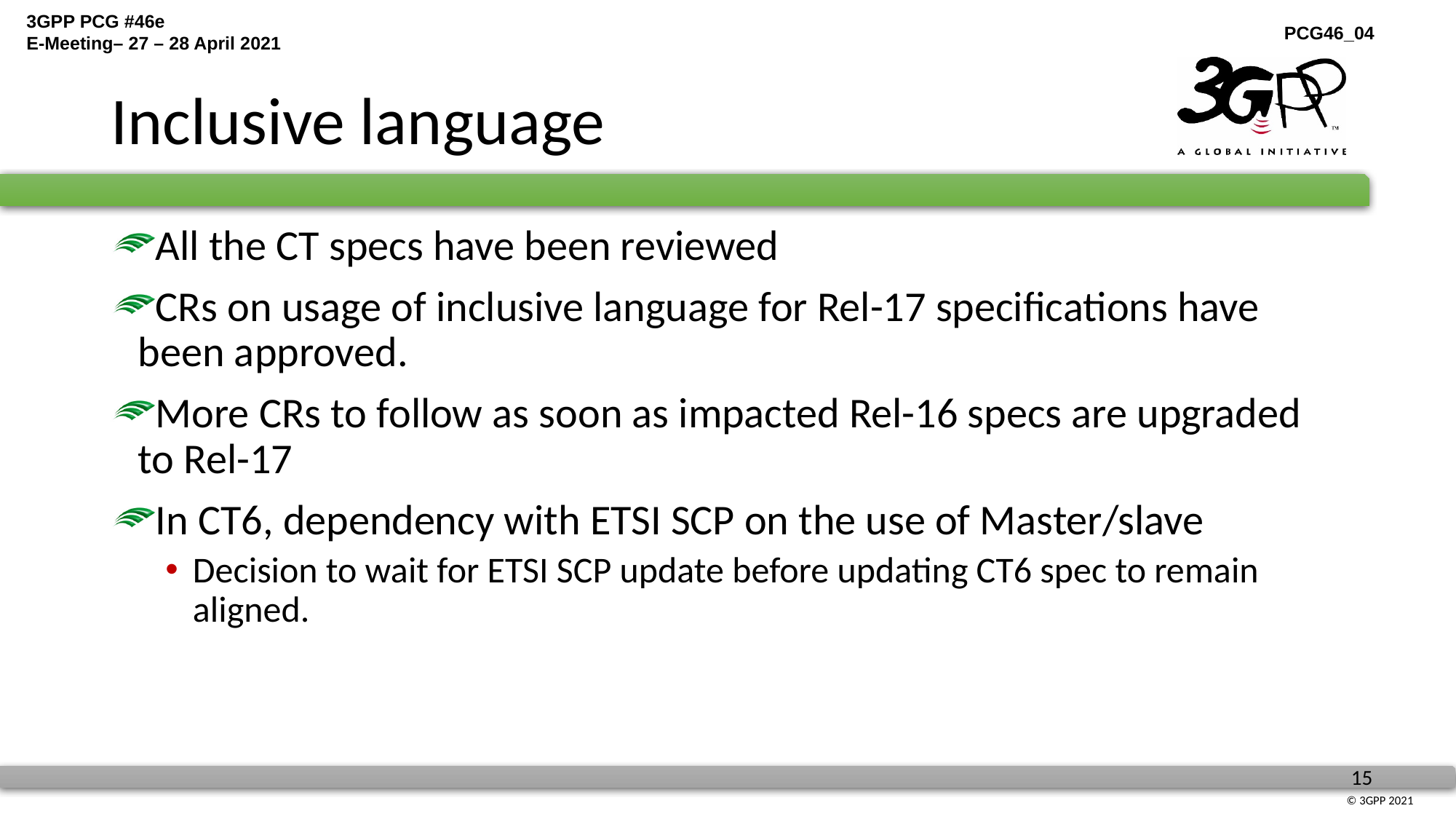

# Inclusive language
All the CT specs have been reviewed
CRs on usage of inclusive language for Rel-17 specifications have been approved.
More CRs to follow as soon as impacted Rel-16 specs are upgraded to Rel-17
In CT6, dependency with ETSI SCP on the use of Master/slave
Decision to wait for ETSI SCP update before updating CT6 spec to remain aligned.